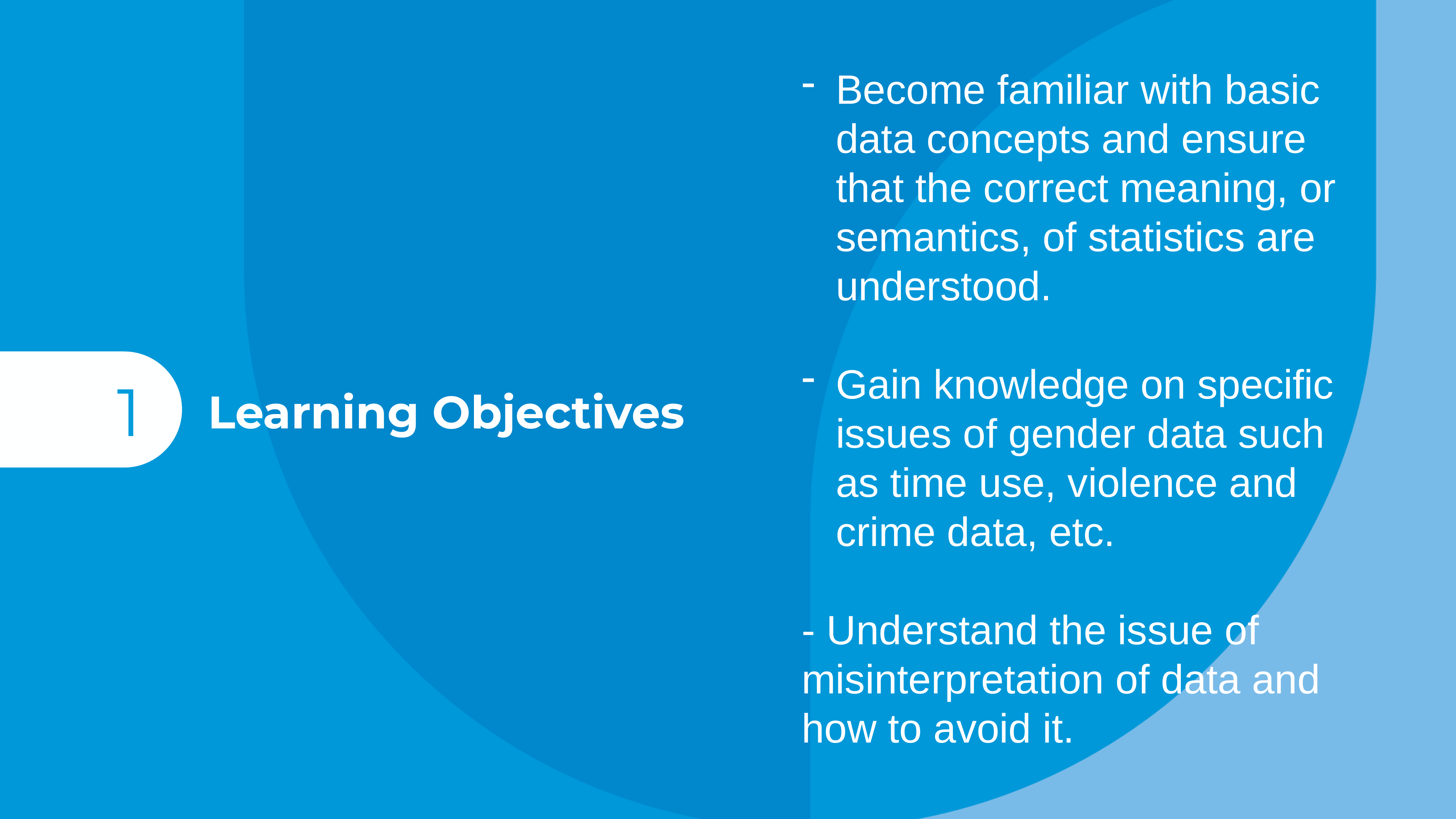

Become familiar with basic data concepts and ensure that the correct meaning, or semantics, of statistics are understood.

Gain knowledge on specific issues of gender data such as time use, violence and crime data, etc.

- Understand the issue of misinterpretation of data and how to avoid it.

1
Learning Objectives